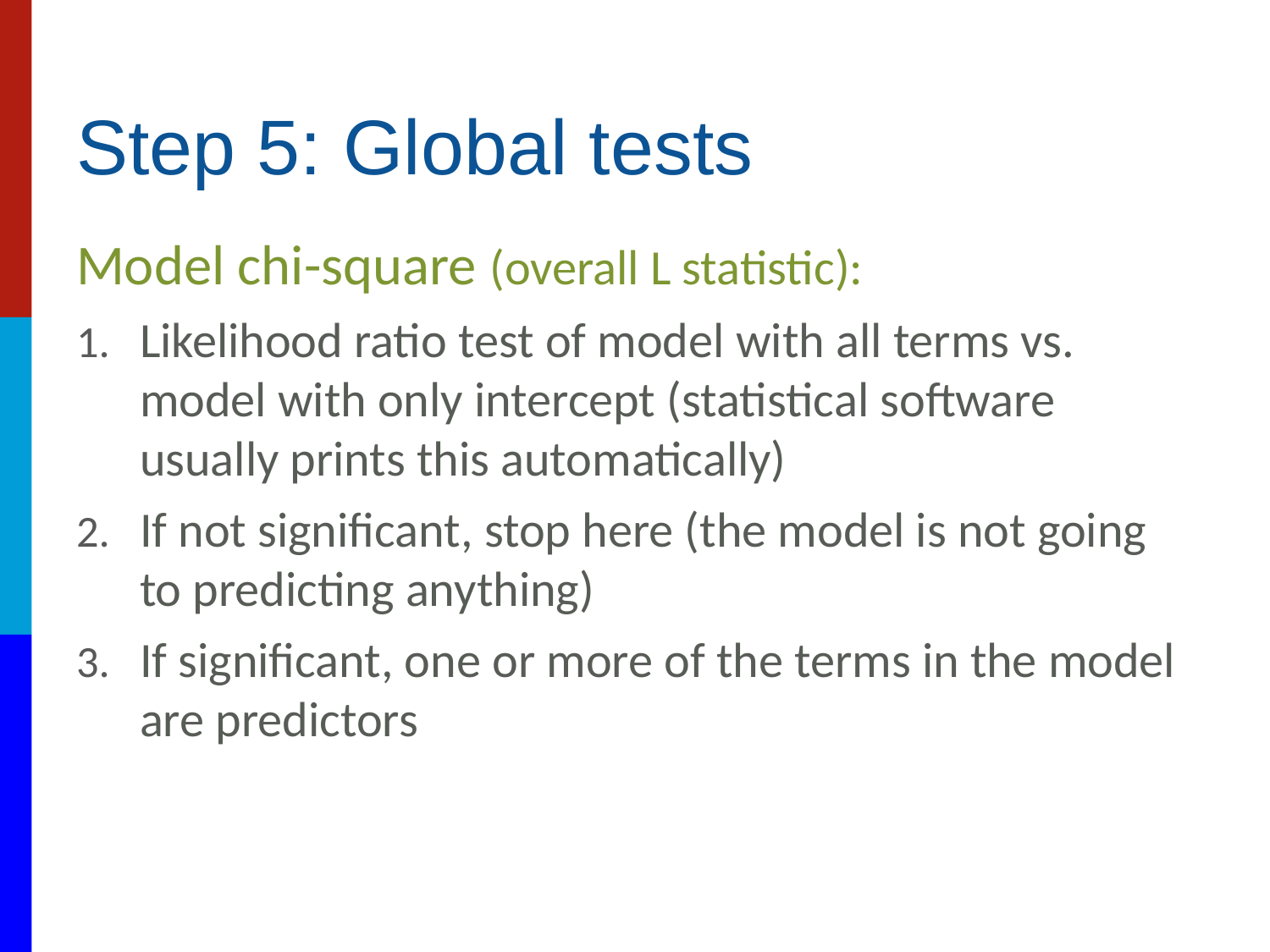

# Step 5: Global tests
Model chi-square (overall L statistic):
Likelihood ratio test of model with all terms vs. model with only intercept (statistical software usually prints this automatically)
If not significant, stop here (the model is not going to predicting anything)
If significant, one or more of the terms in the model are predictors